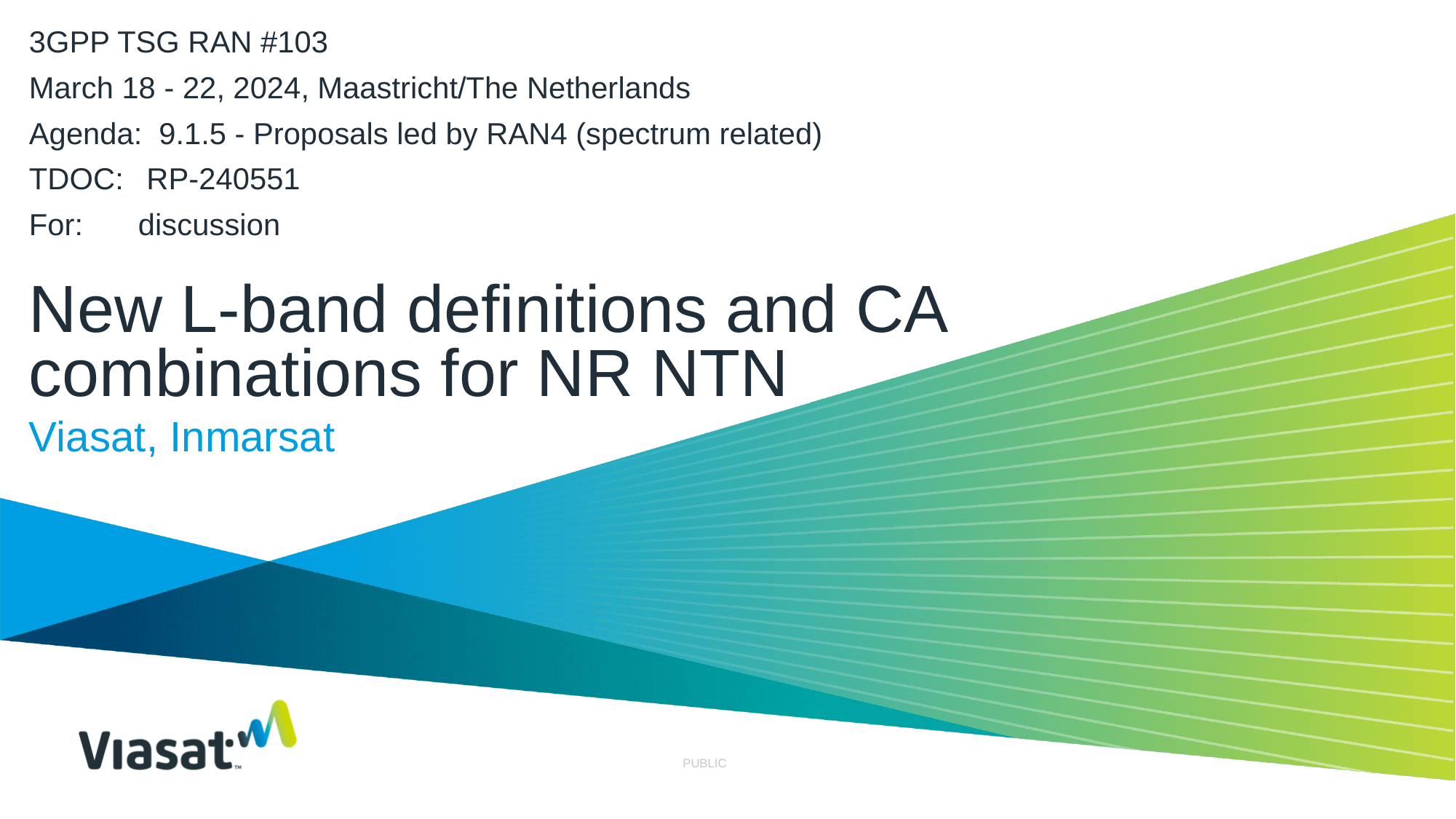

3GPP TSG RAN #103
March 18 - 22, 2024, Maastricht/The Netherlands
Agenda:  9.1.5 - Proposals led by RAN4 (spectrum related)
TDOC:	 RP-240551
For:	discussion
# New L-band definitions and CA combinations for NR NTN
Viasat, Inmarsat
PUBLIC